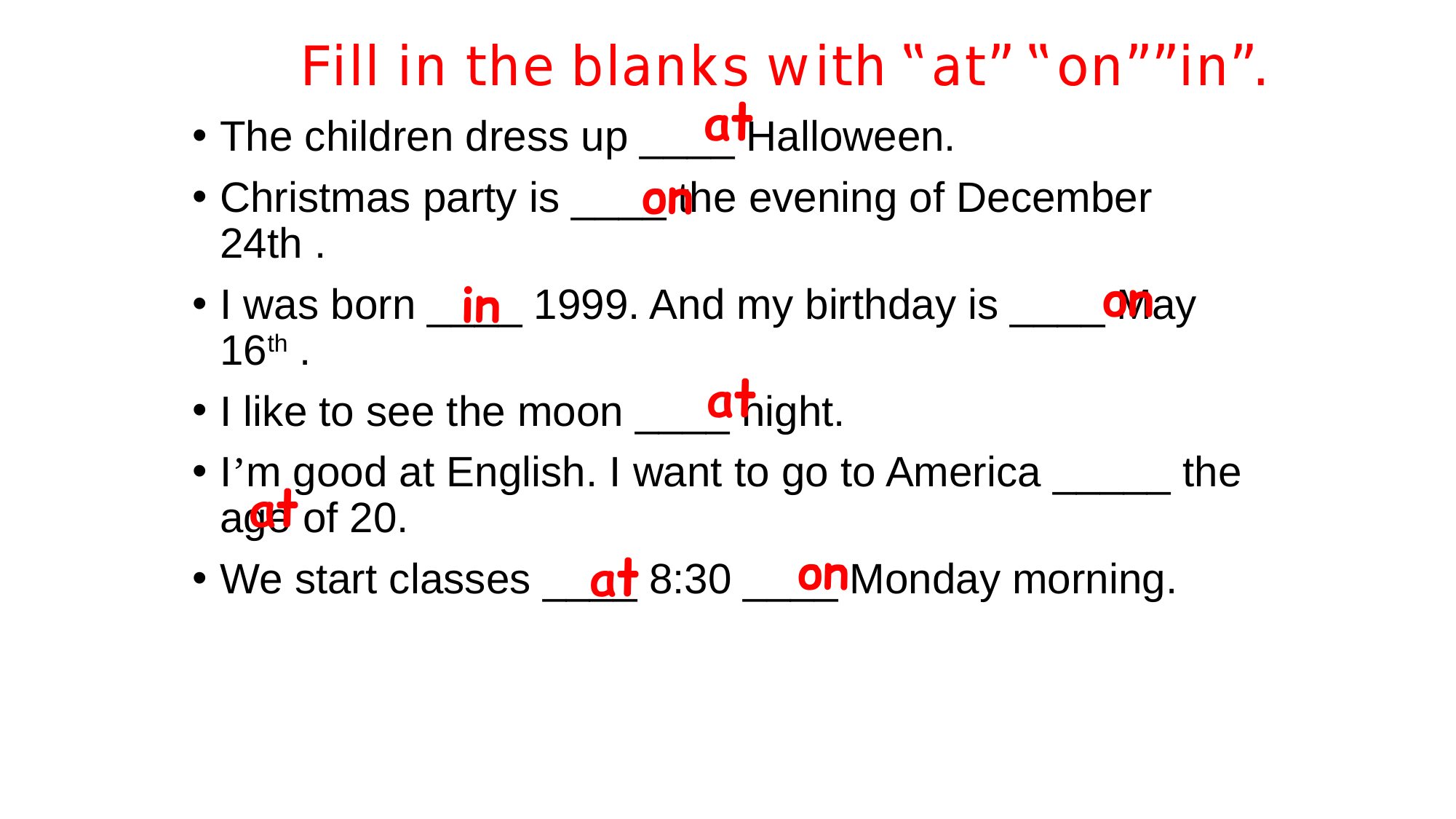

# Fill in the blanks with “at” “on””in”.
at
The children dress up ____ Halloween.
Christmas party is ____ the evening of December 24th .
I was born ____ 1999. And my birthday is ____ May 16th .
I like to see the moon ____ night.
I’m good at English. I want to go to America _____ the age of 20.
We start classes ____ 8:30 ____ Monday morning.
on
on
in
at
at
on
at